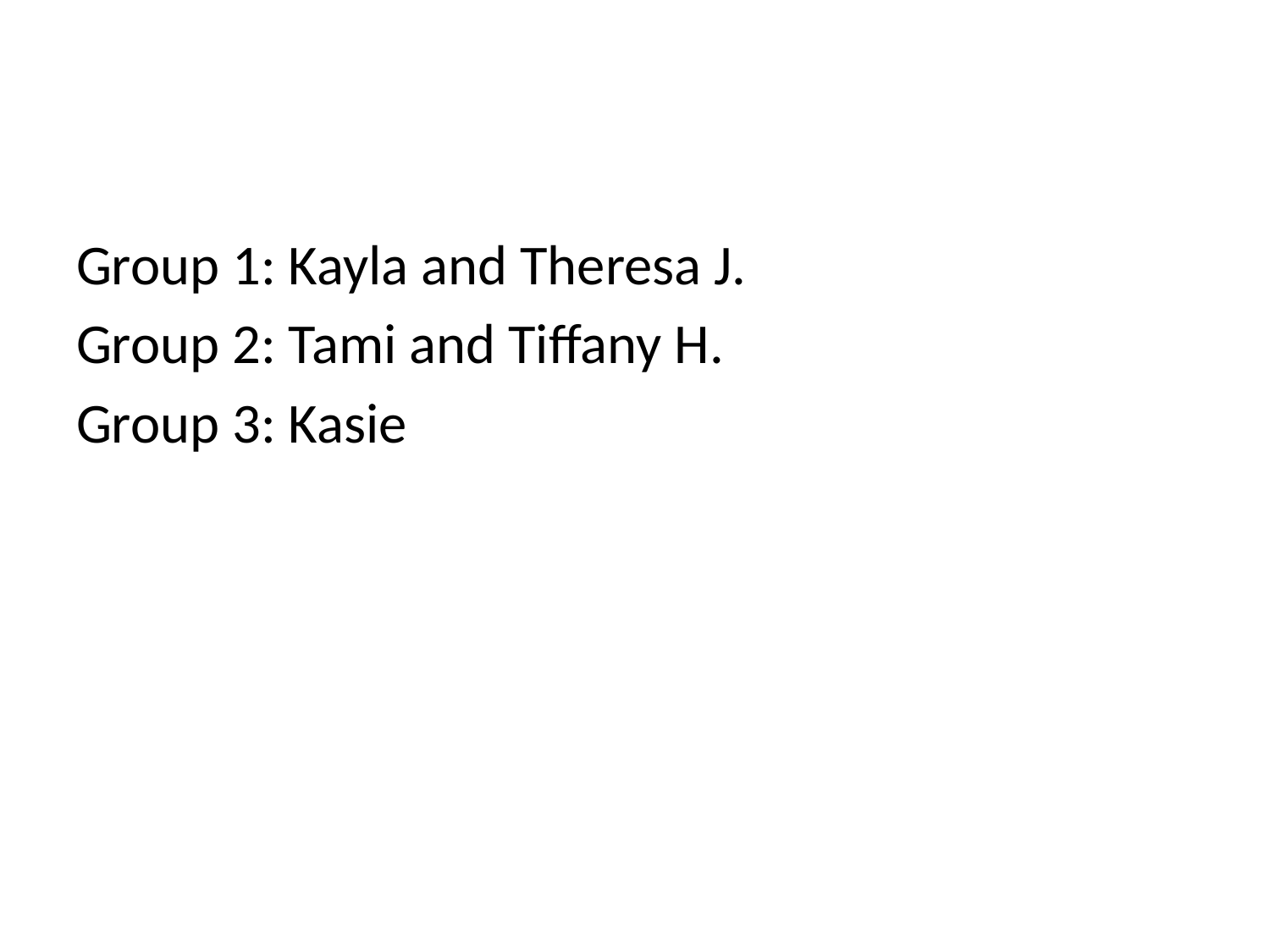

#
Group 1: Kayla and Theresa J.
Group 2: Tami and Tiffany H.
Group 3: Kasie